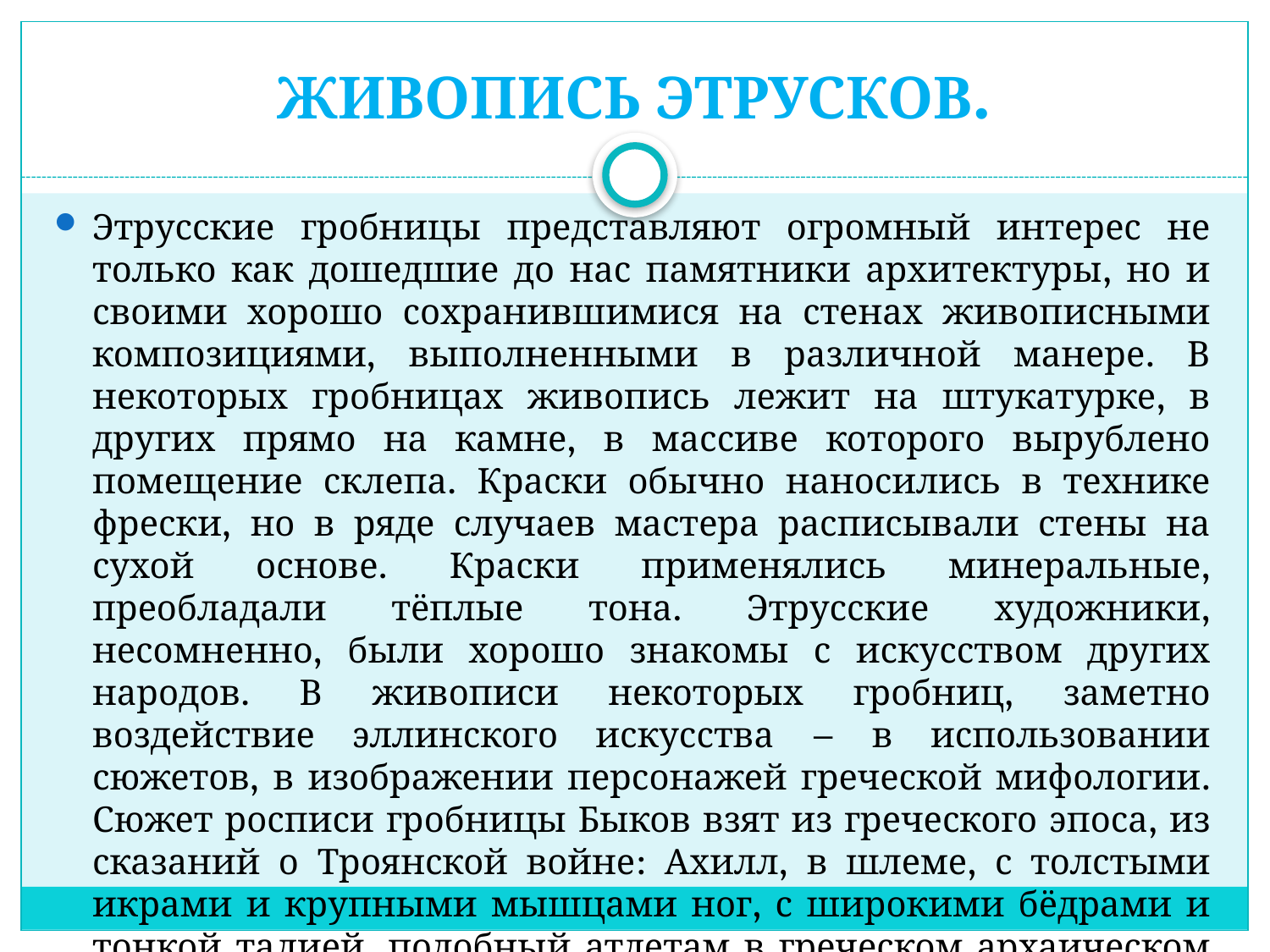

# ЖИВОПИСЬ ЭТРУСКОВ.
Этрусские гробницы представляют огромный интерес не только как дошедшие до нас памятники архитектуры, но и своими хорошо сохранившимися на стенах живописными композициями, выполненными в различной манере. В некоторых гробницах живопись лежит на штукатурке, в других прямо на камне, в массиве которого вырублено помещение склепа. Краски обычно наносились в технике фрески, но в ряде случаев мастера расписывали стены на сухой основе. Краски применялись минеральные, преобладали тёплые тона. Этрусские художники, несомненно, были хорошо знакомы с искусством других народов. В живописи некоторых гробниц, заметно воздействие эллинского искусства – в использовании сюжетов, в изображении персонажей греческой мифологии. Сюжет росписи гробницы Быков взят из греческого эпоса, из сказаний о Троянской войне: Ахилл, в шлеме, с толстыми икрами и крупными мышцами ног, с широкими бёдрами и тонкой талией, подобный атлетам в греческом архаическом искусстве, подстерегает троянского героя Троила.